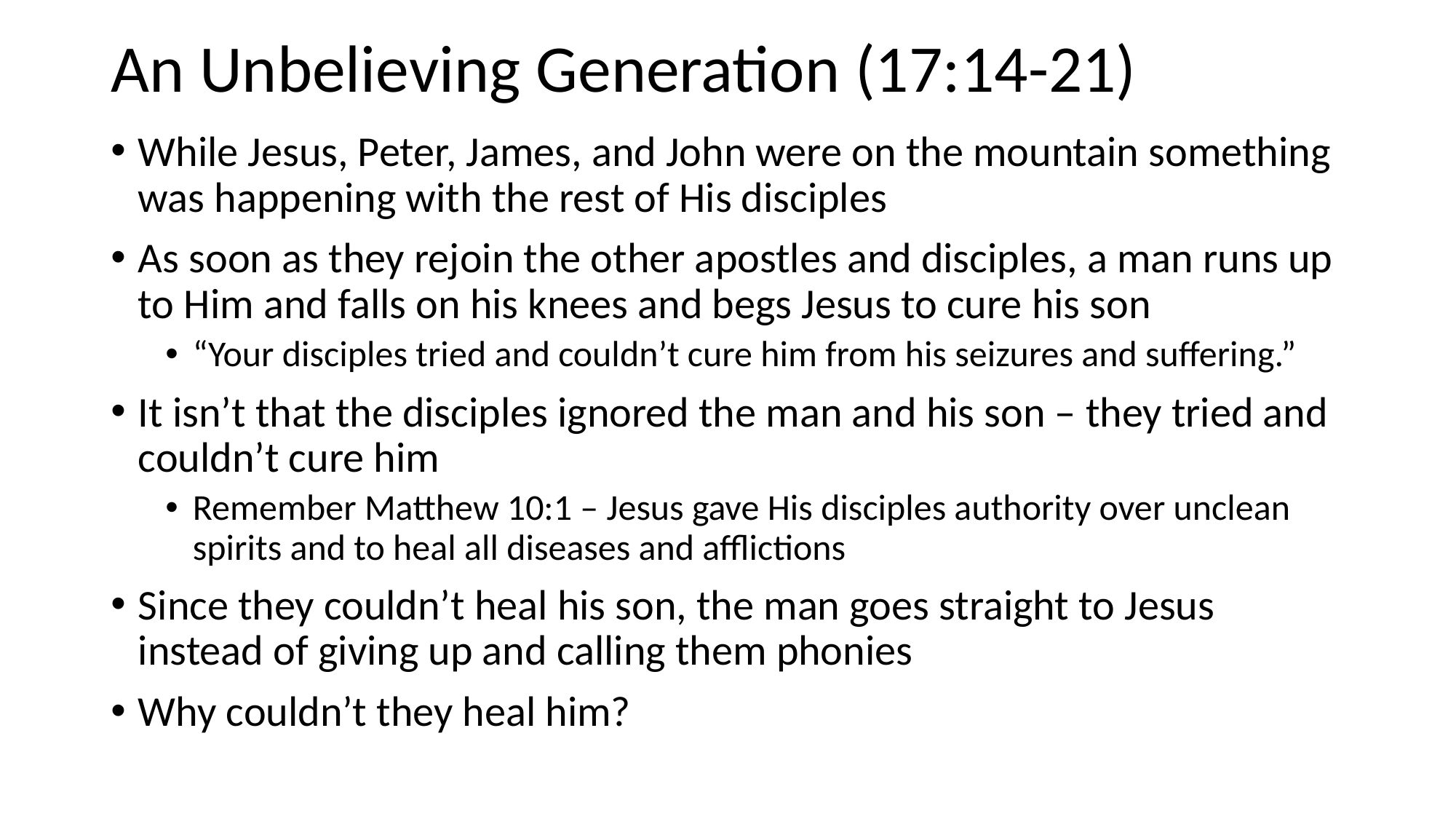

# An Unbelieving Generation (17:14-21)
While Jesus, Peter, James, and John were on the mountain something was happening with the rest of His disciples
As soon as they rejoin the other apostles and disciples, a man runs up to Him and falls on his knees and begs Jesus to cure his son
“Your disciples tried and couldn’t cure him from his seizures and suffering.”
It isn’t that the disciples ignored the man and his son – they tried and couldn’t cure him
Remember Matthew 10:1 – Jesus gave His disciples authority over unclean spirits and to heal all diseases and afflictions
Since they couldn’t heal his son, the man goes straight to Jesus instead of giving up and calling them phonies
Why couldn’t they heal him?